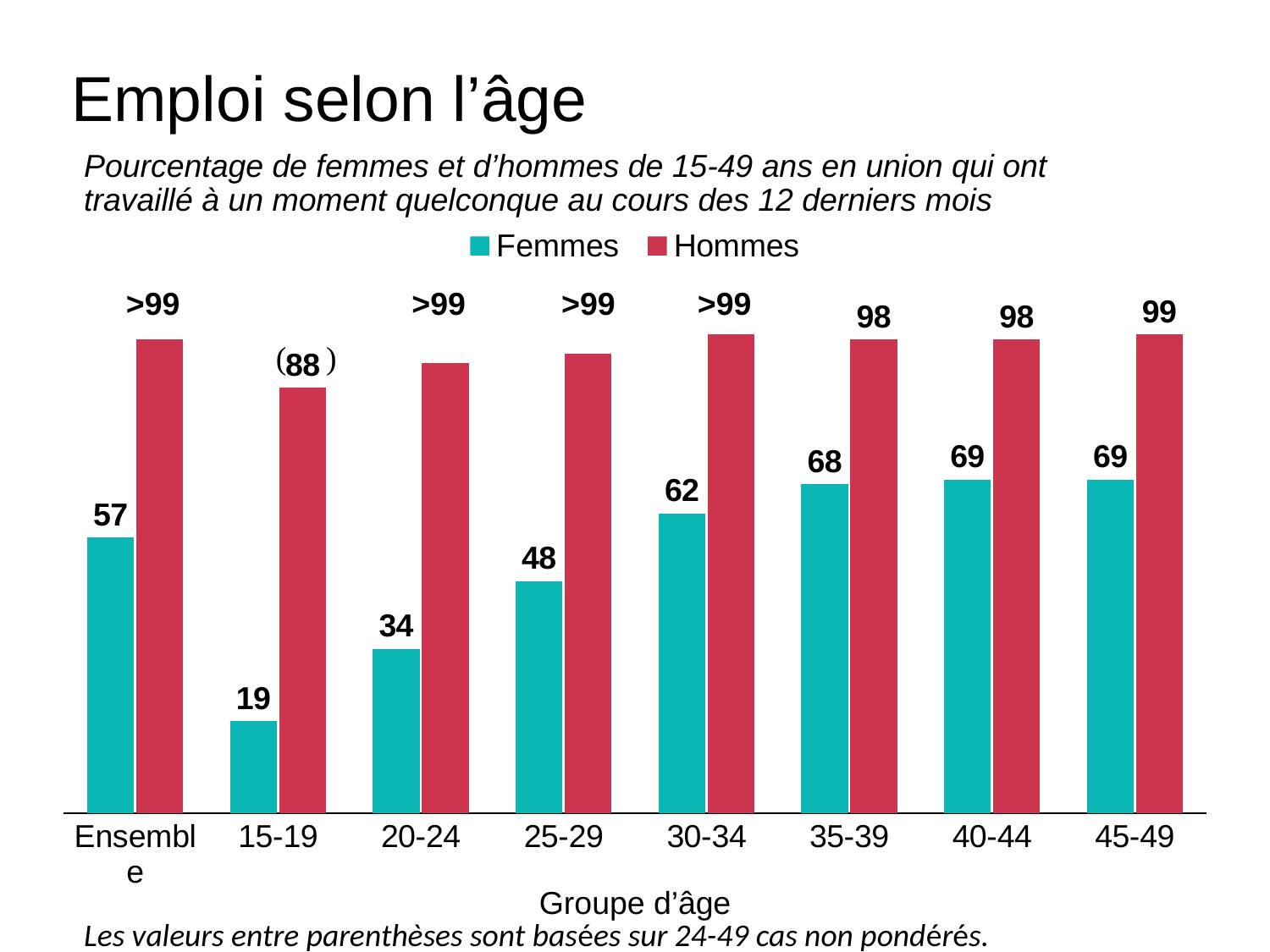

# Emploi selon l’âge
Pourcentage de femmes et d’hommes de 15-49 ans en union qui ont travaillé à un moment quelconque au cours des 12 derniers mois

### Chart

| Category | Femmes | Hommes |
|---|---|---|
| Ensemble | 57.0 | 98.0 |
| 15-19 | 19.0 | 88.0 |
| 20-24 | 34.0 | 93.0 |
| 25-29 | 48.0 | 95.0 |
| 30-34 | 62.0 | 99.0 |
| 35-39 | 68.0 | 98.0 |
| 40-44 | 69.0 | 98.0 |
| 45-49 | 69.0 | 99.0 |
>99
>99
>99
>99
Groupe d’âge
Les valeurs entre parenthèses sont basées sur 24-49 cas non pondérés.